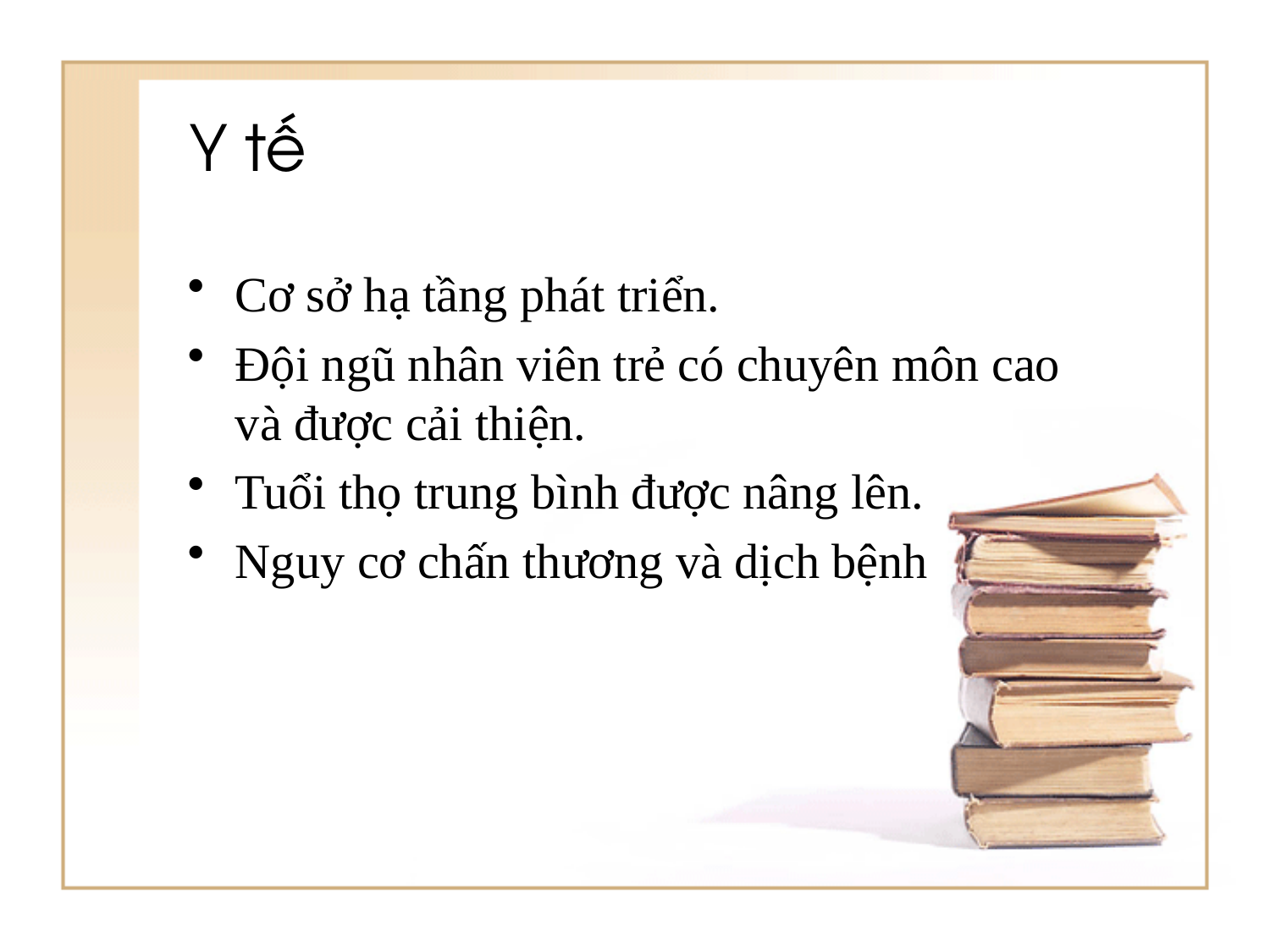

# Y tế
Cơ sở hạ tầng phát triển.
Đội ngũ nhân viên trẻ có chuyên môn cao và được cải thiện.
Tuổi thọ trung bình được nâng lên.
Nguy cơ chấn thương và dịch bệnh